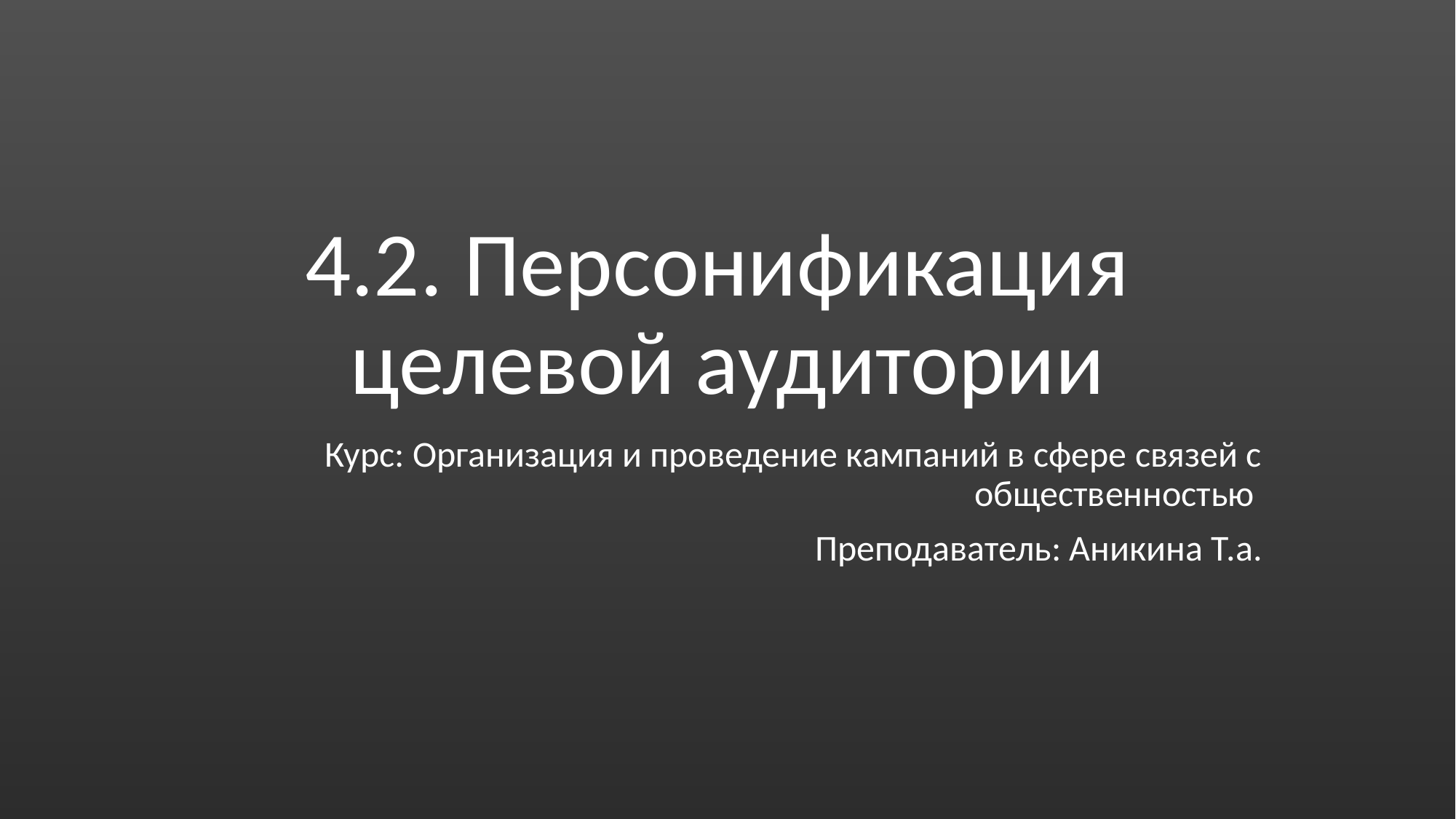

# 4.2. Персонификация  целевой аудитории
Курс: Организация и проведение кампаний в сфере связей с общественностью
Преподаватель: Аникина Т.а.